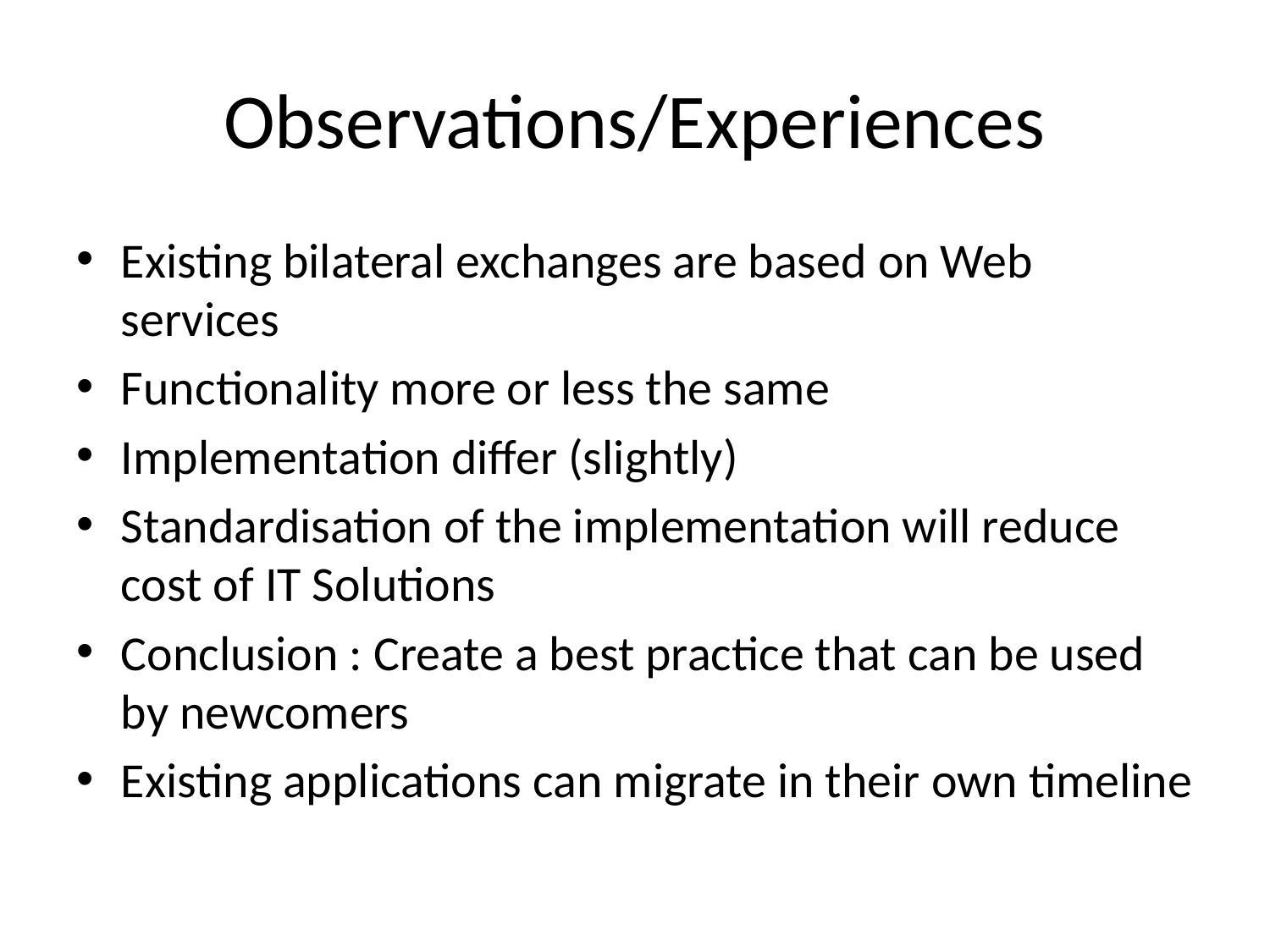

# Observations/Experiences
Existing bilateral exchanges are based on Web services
Functionality more or less the same
Implementation differ (slightly)
Standardisation of the implementation will reduce cost of IT Solutions
Conclusion : Create a best practice that can be used by newcomers
Existing applications can migrate in their own timeline